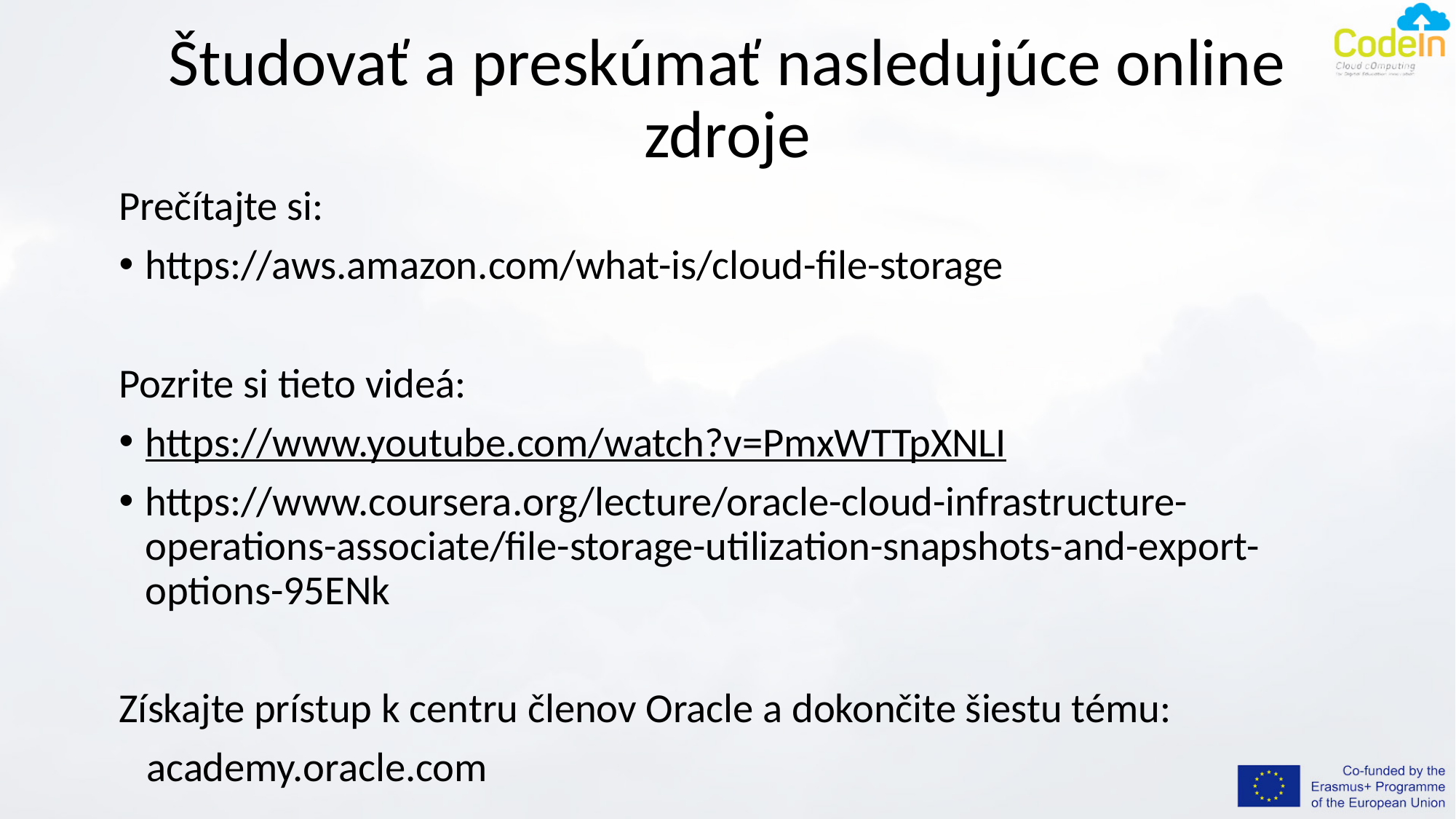

# Študovať a preskúmať nasledujúce online zdroje
Prečítajte si:
https://aws.amazon.com/what-is/cloud-file-storage

Pozrite si tieto videá:
https://www.youtube.com/watch?v=PmxWTTpXNLI
https://www.coursera.org/lecture/oracle-cloud-infrastructure-operations-associate/file-storage-utilization-snapshots-and-export-options-95ENk

Získajte prístup k centru členov Oracle a dokončite šiestu tému:
   academy.oracle.com